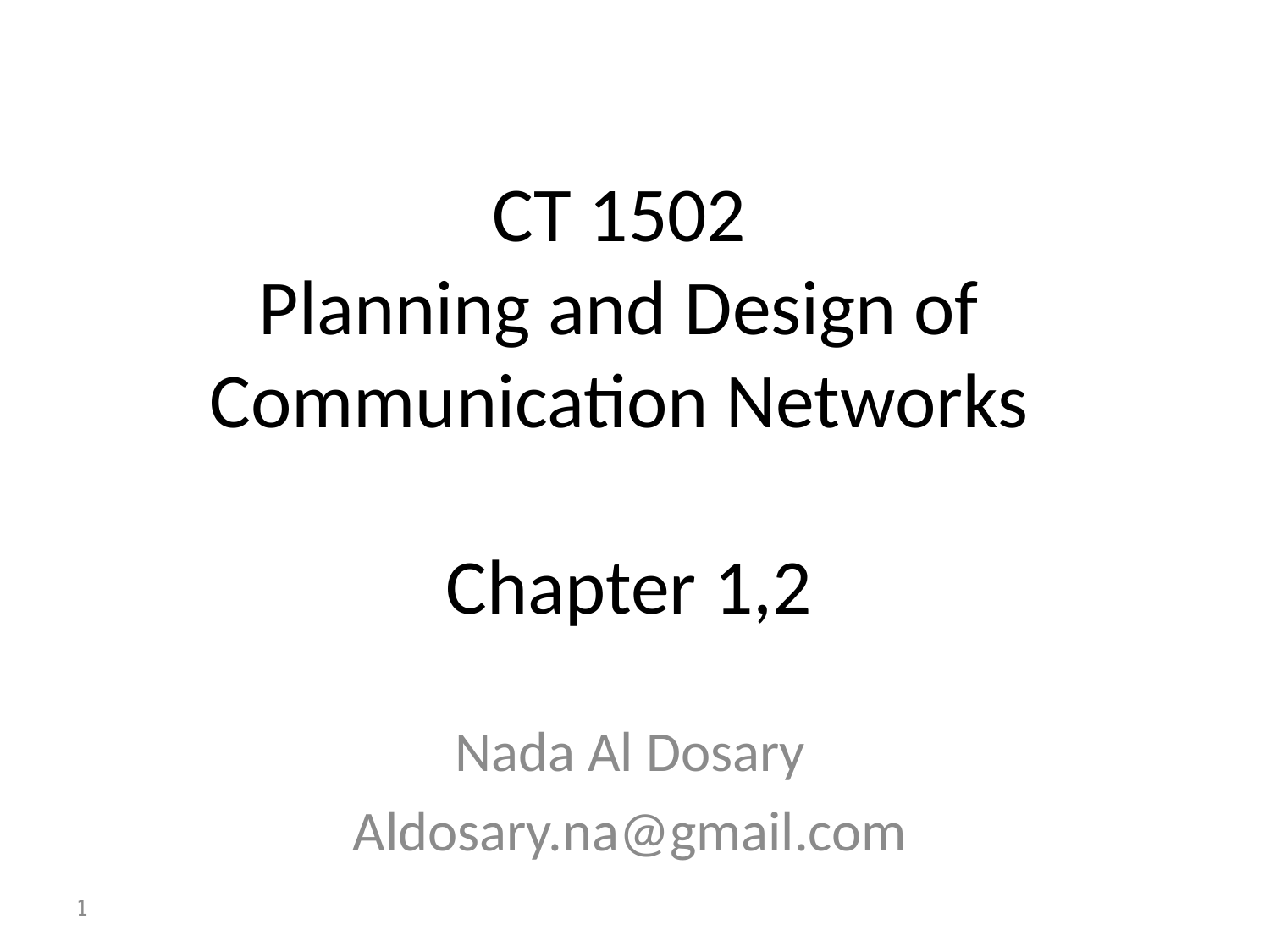

# CT 1502 Planning and Design of Communication Networks Chapter 1,2
Nada Al Dosary
Aldosary.na@gmail.com
1